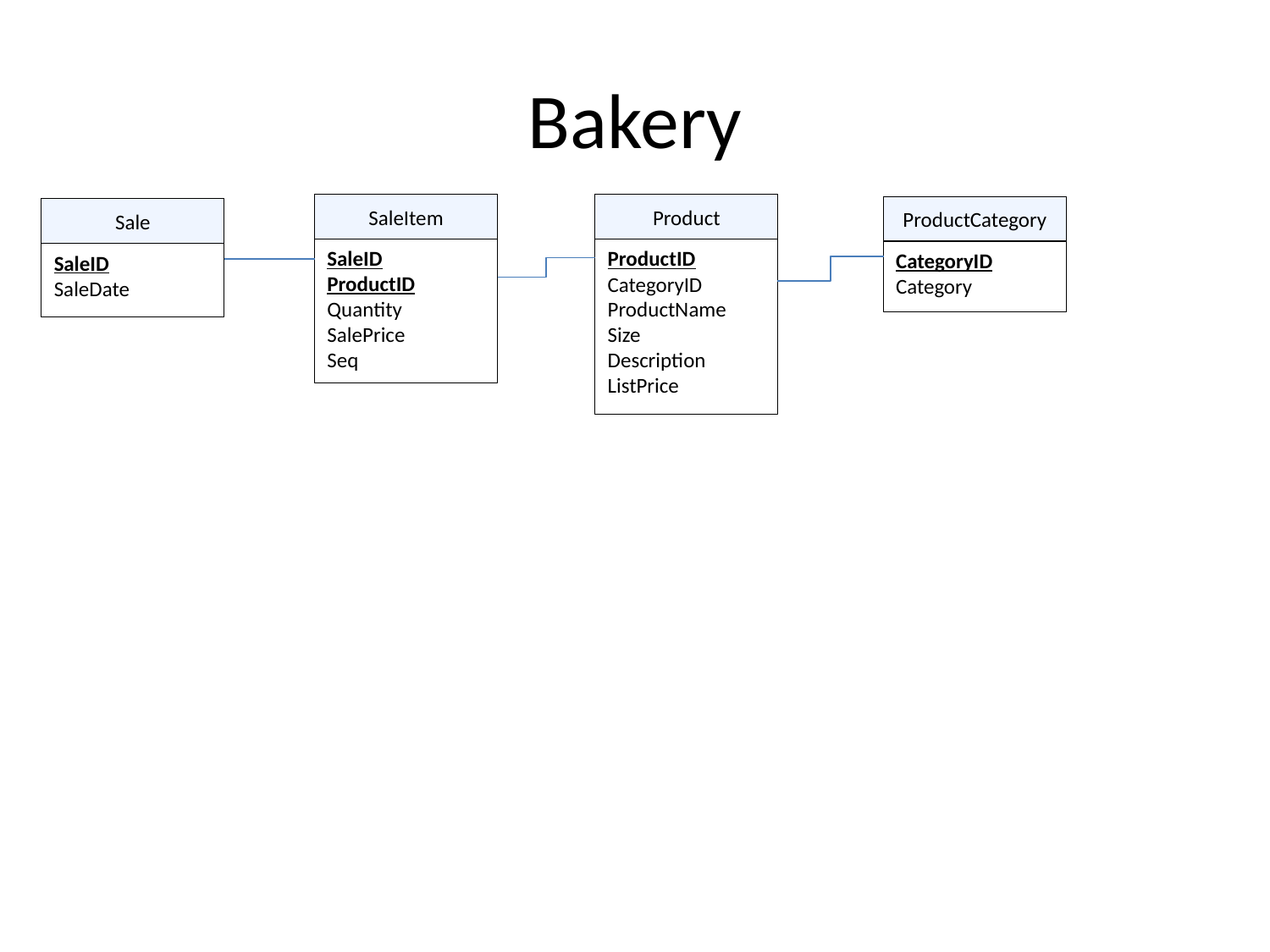

# Bakery
SaleItem
Product
ProductCategory
Sale
ProductID
CategoryID
ProductName
Size
Description
ListPrice
SaleID
ProductID
Quantity
SalePrice
Seq
CategoryID
Category
SaleID
SaleDate